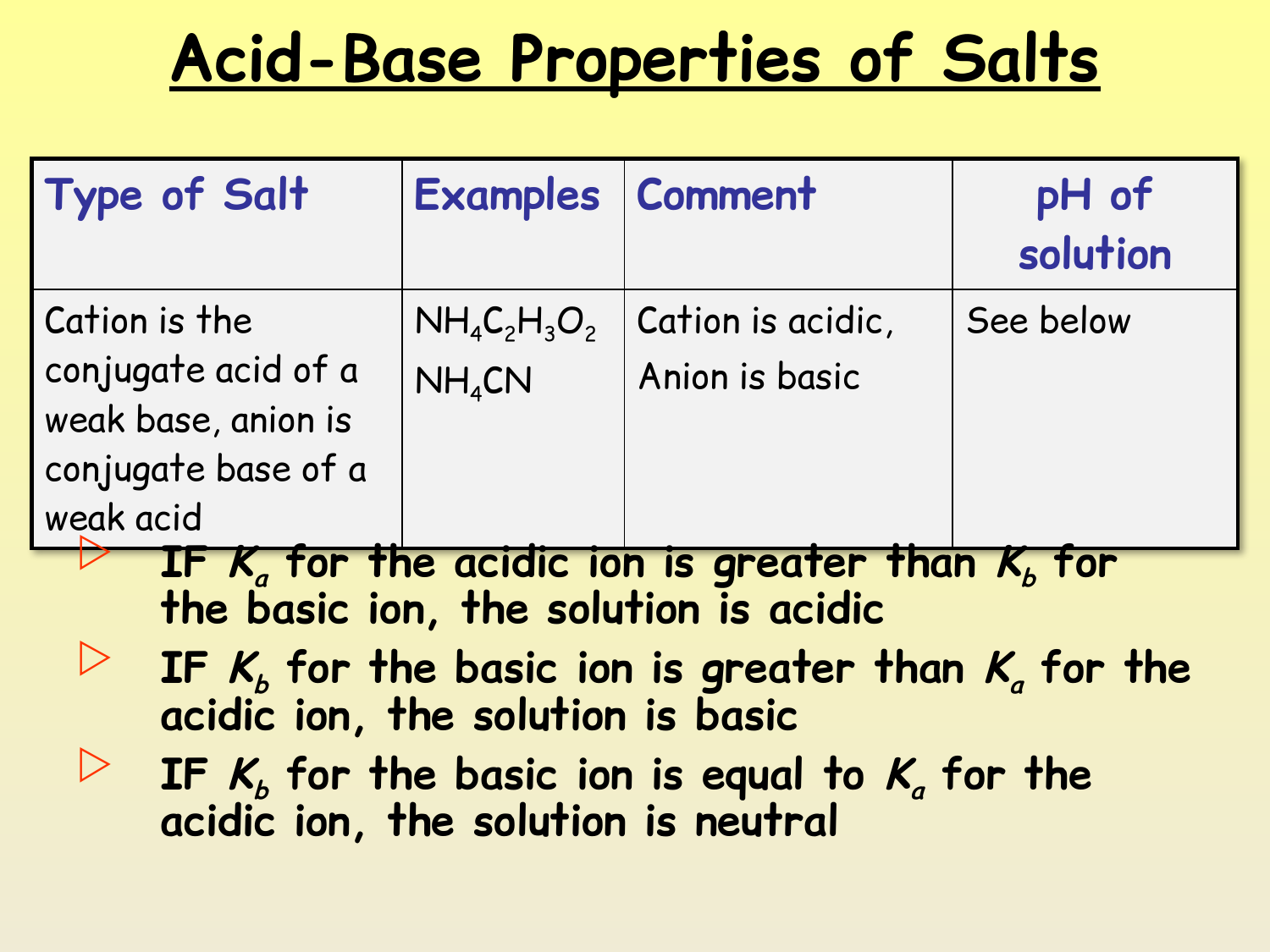

# Acid-Base Properties of Salts
| Type of Salt | Examples | Comment | pH of solution |
| --- | --- | --- | --- |
| Cation is the conjugate acid of a weak base, anion is conjugate base of a weak acid | NH4C2H3O2 NH4CN | Cation is acidic, Anion is basic | See below |
IF Ka for the acidic ion is greater than Kb for the basic ion, the solution is acidic
IF Kb for the basic ion is greater than Ka for the acidic ion, the solution is basic
IF Kb for the basic ion is equal to Ka for the acidic ion, the solution is neutral